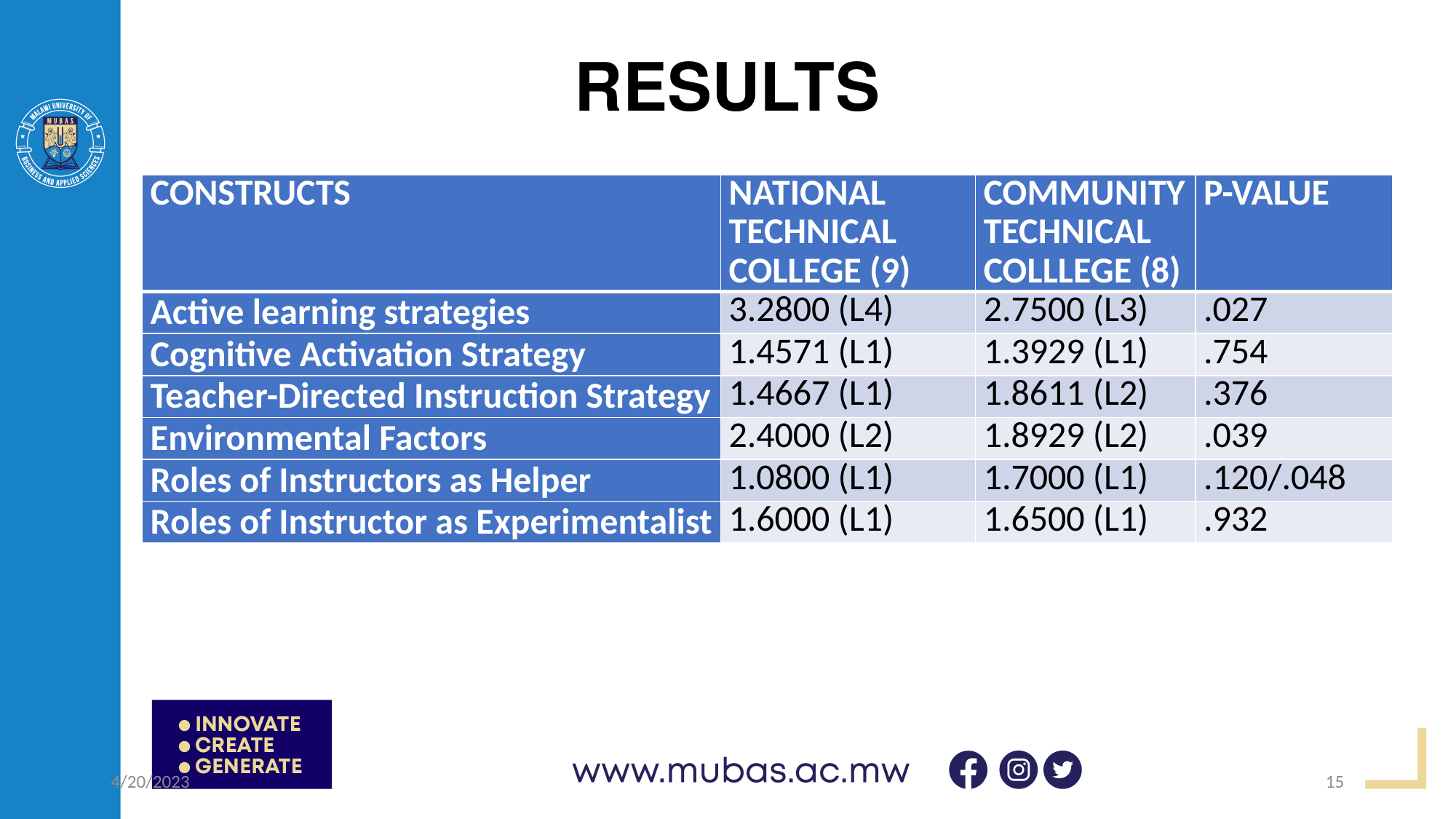

# RESULTS
| CONSTRUCTS | NATIONAL TECHNICAL COLLEGE (9) | COMMUNITY TECHNICAL COLLLEGE (8) | P-VALUE |
| --- | --- | --- | --- |
| Active learning strategies | 3.2800 (L4) | 2.7500 (L3) | .027 |
| Cognitive Activation Strategy | 1.4571 (L1) | 1.3929 (L1) | .754 |
| Teacher-Directed Instruction Strategy | 1.4667 (L1) | 1.8611 (L2) | .376 |
| Environmental Factors | 2.4000 (L2) | 1.8929 (L2) | .039 |
| Roles of Instructors as Helper | 1.0800 (L1) | 1.7000 (L1) | .120/.048 |
| Roles of Instructor as Experimentalist | 1.6000 (L1) | 1.6500 (L1) | .932 |
4/20/2023
15